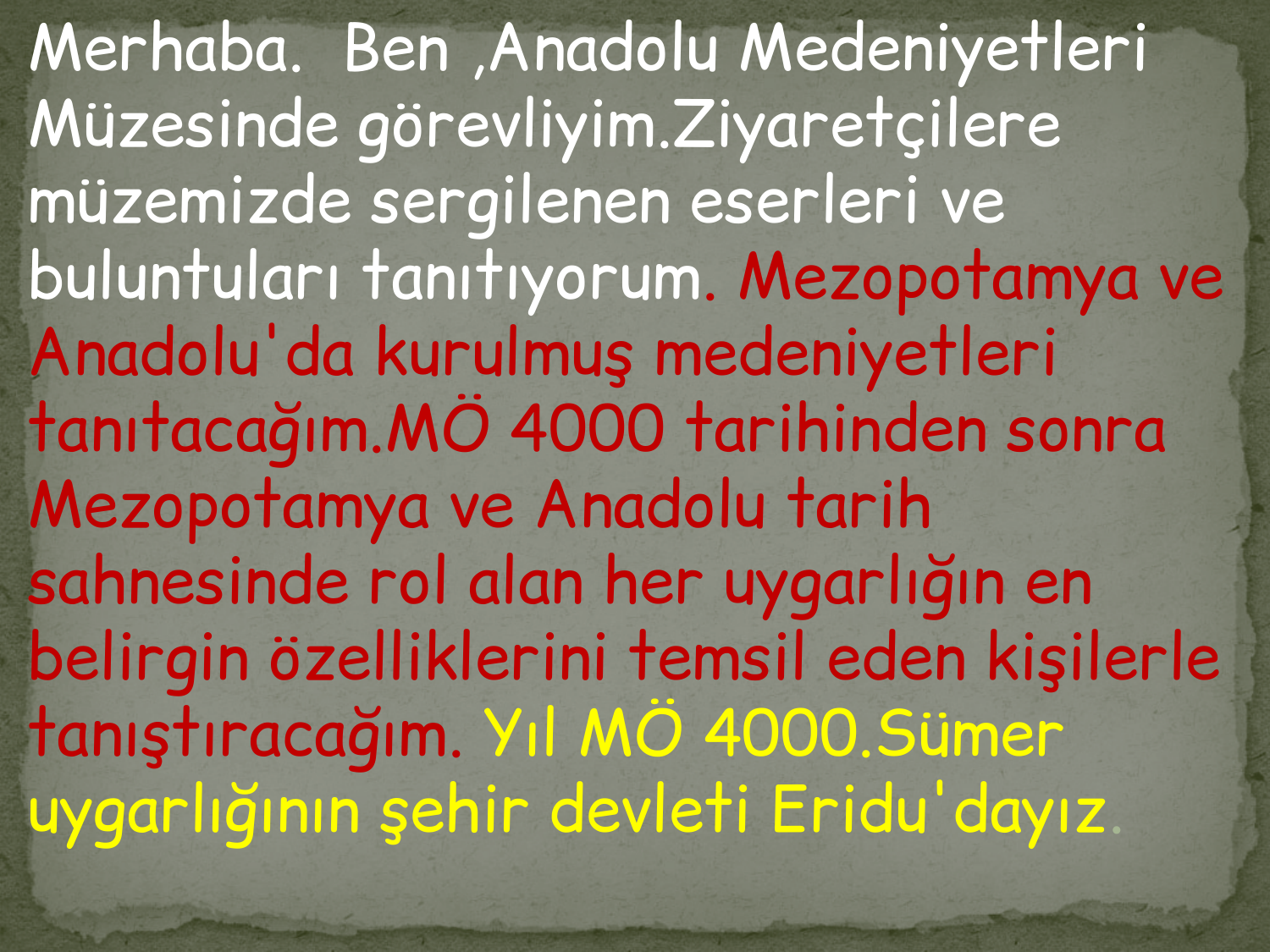

Merhaba.  Ben ,Anadolu Medeniyetleri Müzesinde görevliyim.Ziyaretçilere müzemizde sergilenen eserleri ve buluntuları tanıtıyorum. Mezopotamya ve Anadolu'da kurulmuş medeniyetleri tanıtacağım.MÖ 4000 tarihinden sonra Mezopotamya ve Anadolu tarih sahnesinde rol alan her uygarlığın en belirgin özelliklerini temsil eden kişilerle tanıştıracağım. Yıl MÖ 4000.Sümer uygarlığının şehir devleti Eridu'dayız.